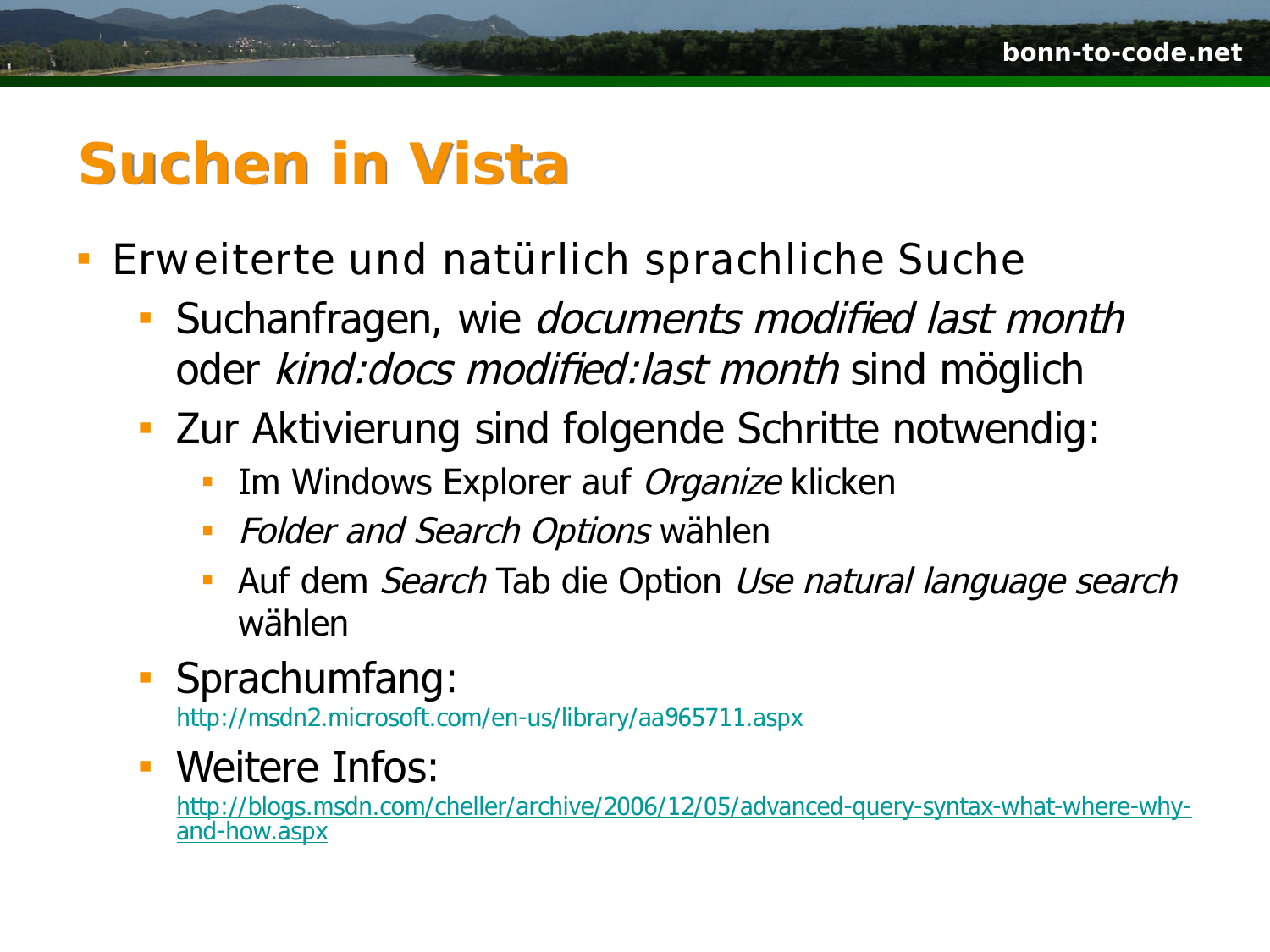

# Suchen in Vista
Erweiterte und natürlich sprachliche Suche
Suchanfragen, wie documents modified last month oder kind:docs modified:last month sind möglich
Zur Aktivierung sind folgende Schritte notwendig:
Im Windows Explorer auf Organize klicken
Folder and Search Options wählen
Auf dem Search Tab die Option Use natural language search wählen
Sprachumfang:
http://msdn2.microsoft.com/en-us/library/aa965711.aspx
Weitere Infos:
http://blogs.msdn.com/cheller/archive/2006/12/05/advanced-query-syntax-what-where-why-and-how.aspx